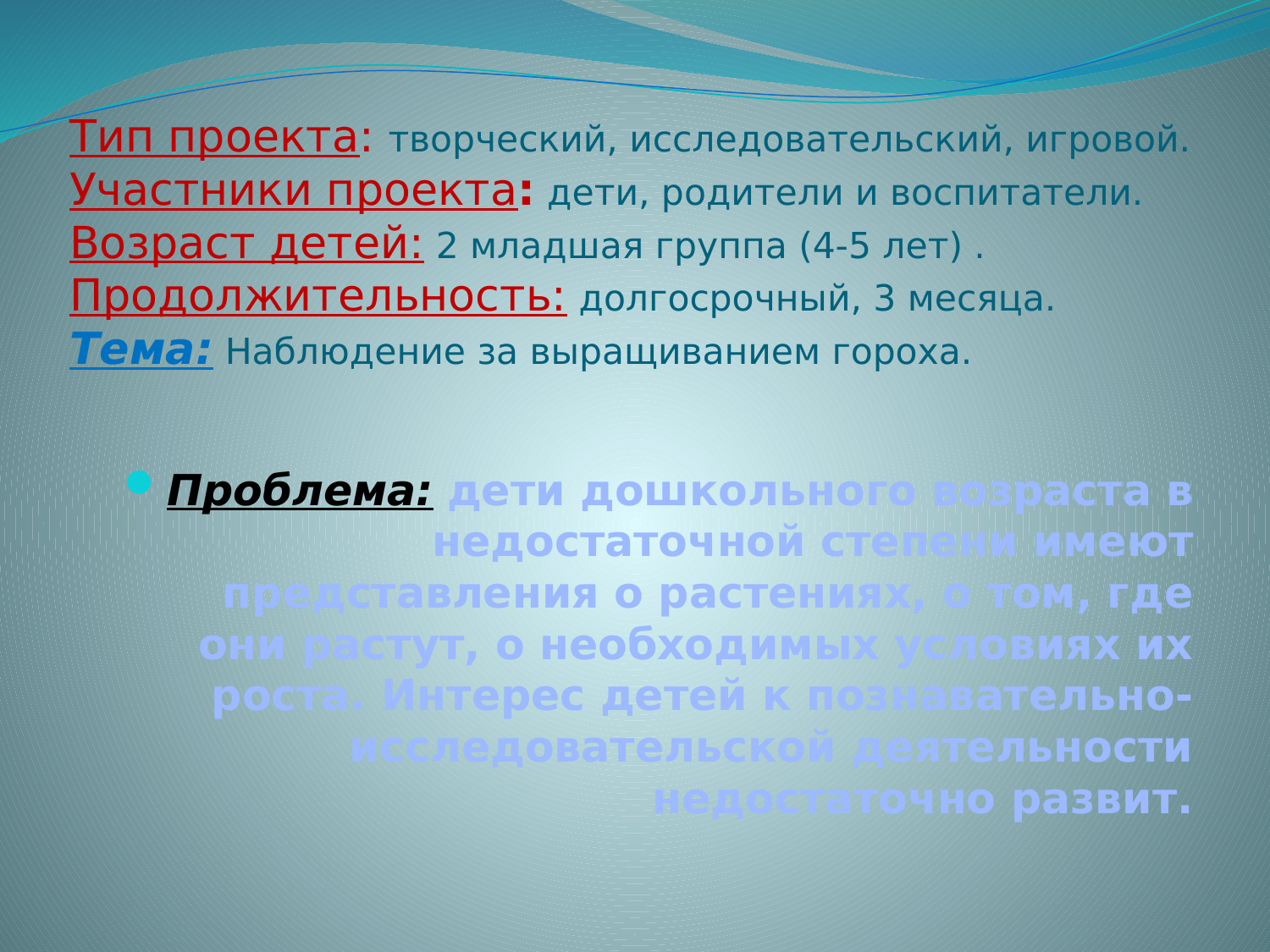

# Тип проекта: творческий, исследовательский, игровой. Участники проекта: дети, родители и воспитатели. Возраст детей: 2 младшая группа (4-5 лет) . Продолжительность: долгосрочный, 3 месяца. Тема: Наблюдение за выращиванием гороха.
Проблема: дети дошкольного возраста в недостаточной степени имеют представления о растениях, о том, где они растут, о необходимых условиях их роста. Интерес детей к познавательно-исследовательской деятельности недостаточно развит.